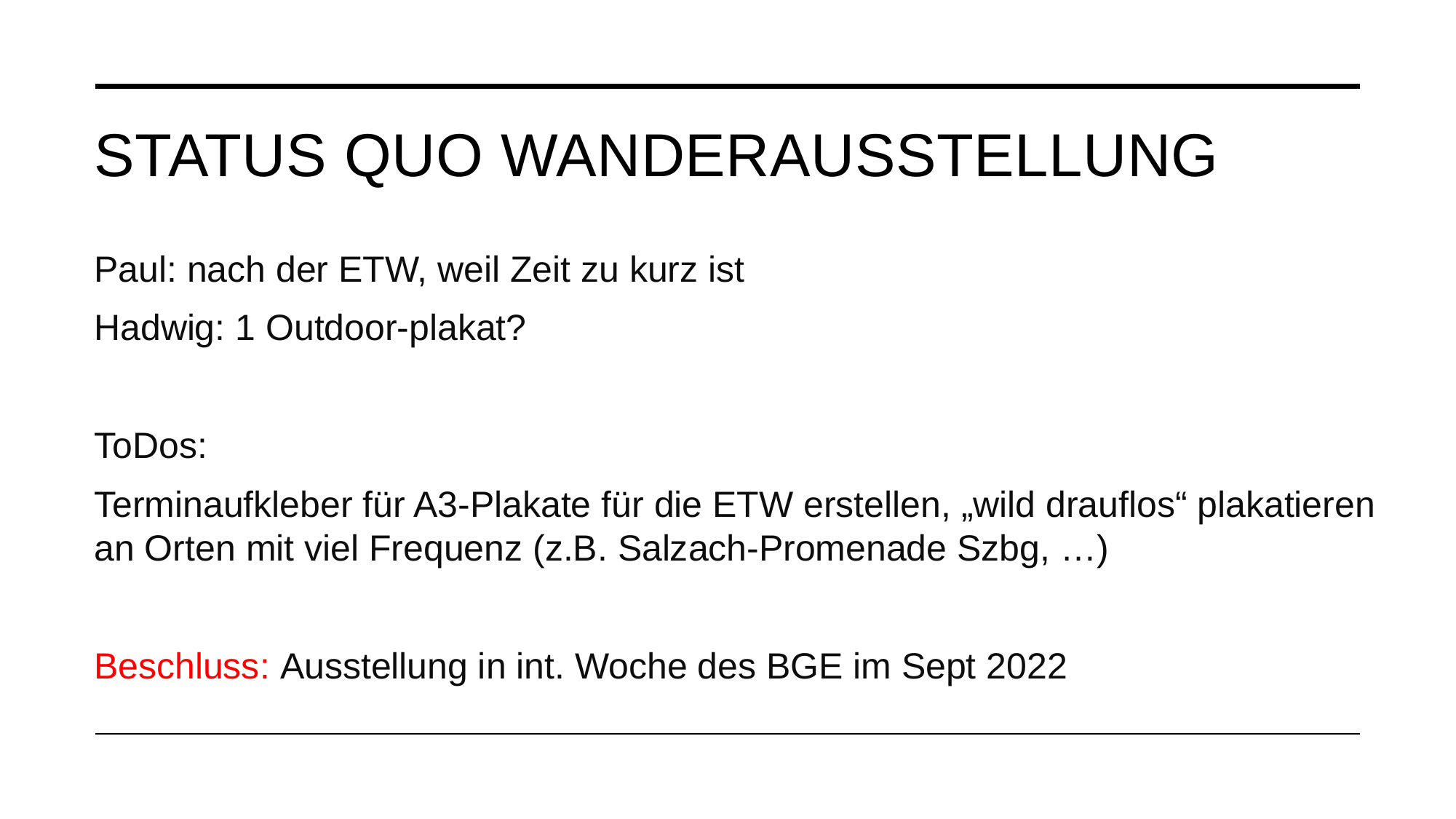

# Status quo Wanderausstellung
Paul: nach der ETW, weil Zeit zu kurz ist
Hadwig: 1 Outdoor-plakat?

ToDos:
Terminaufkleber für A3-Plakate für die ETW erstellen, „wild drauflos“ plakatieren an Orten mit viel Frequenz (z.B. Salzach-Promenade Szbg, …)

Beschluss: Ausstellung in int. Woche des BGE im Sept 2022